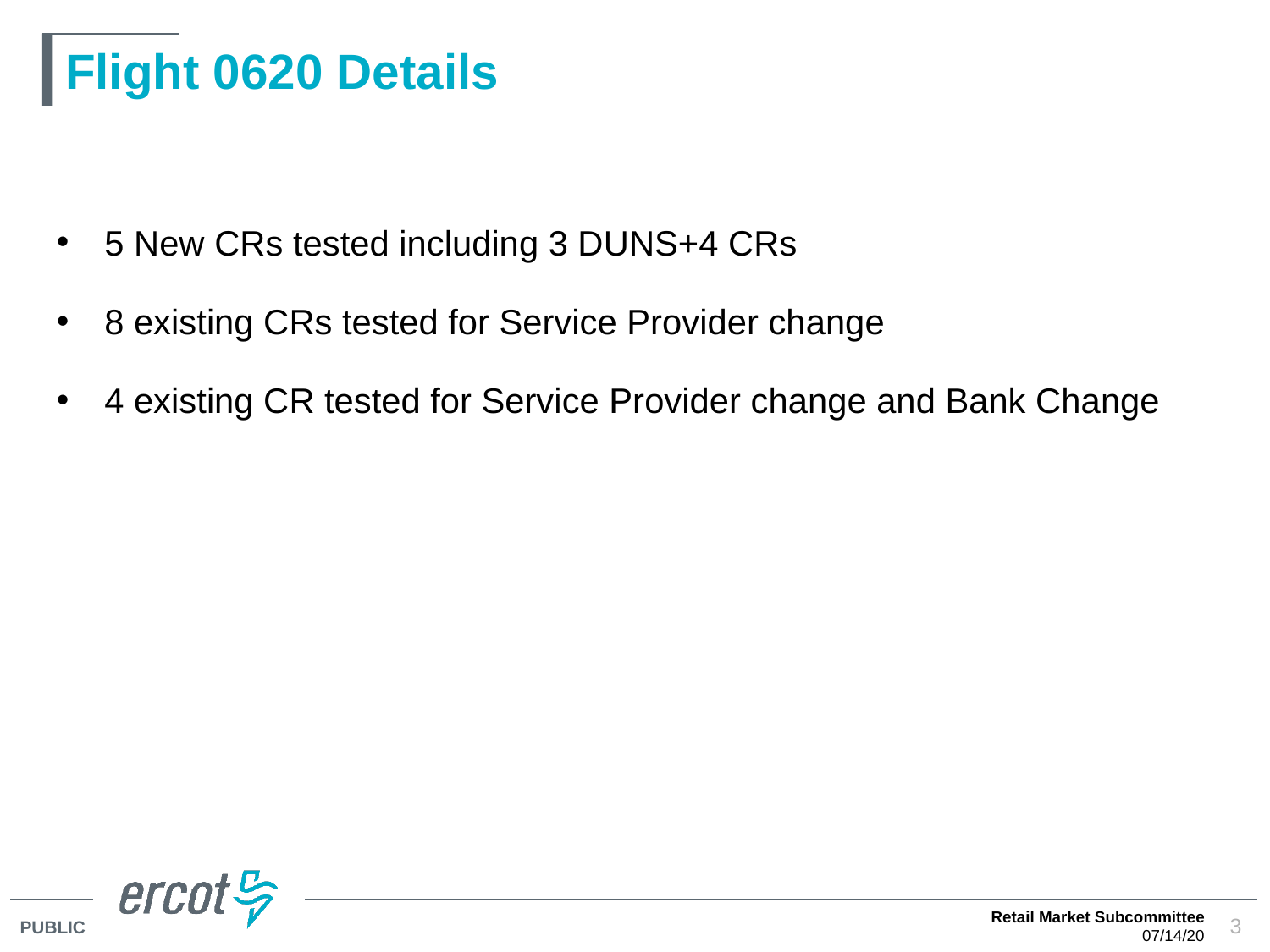

# Flight 0620 Details
5 New CRs tested including 3 DUNS+4 CRs
8 existing CRs tested for Service Provider change
4 existing CR tested for Service Provider change and Bank Change

Retail Market Subcommittee
07/14/20
3